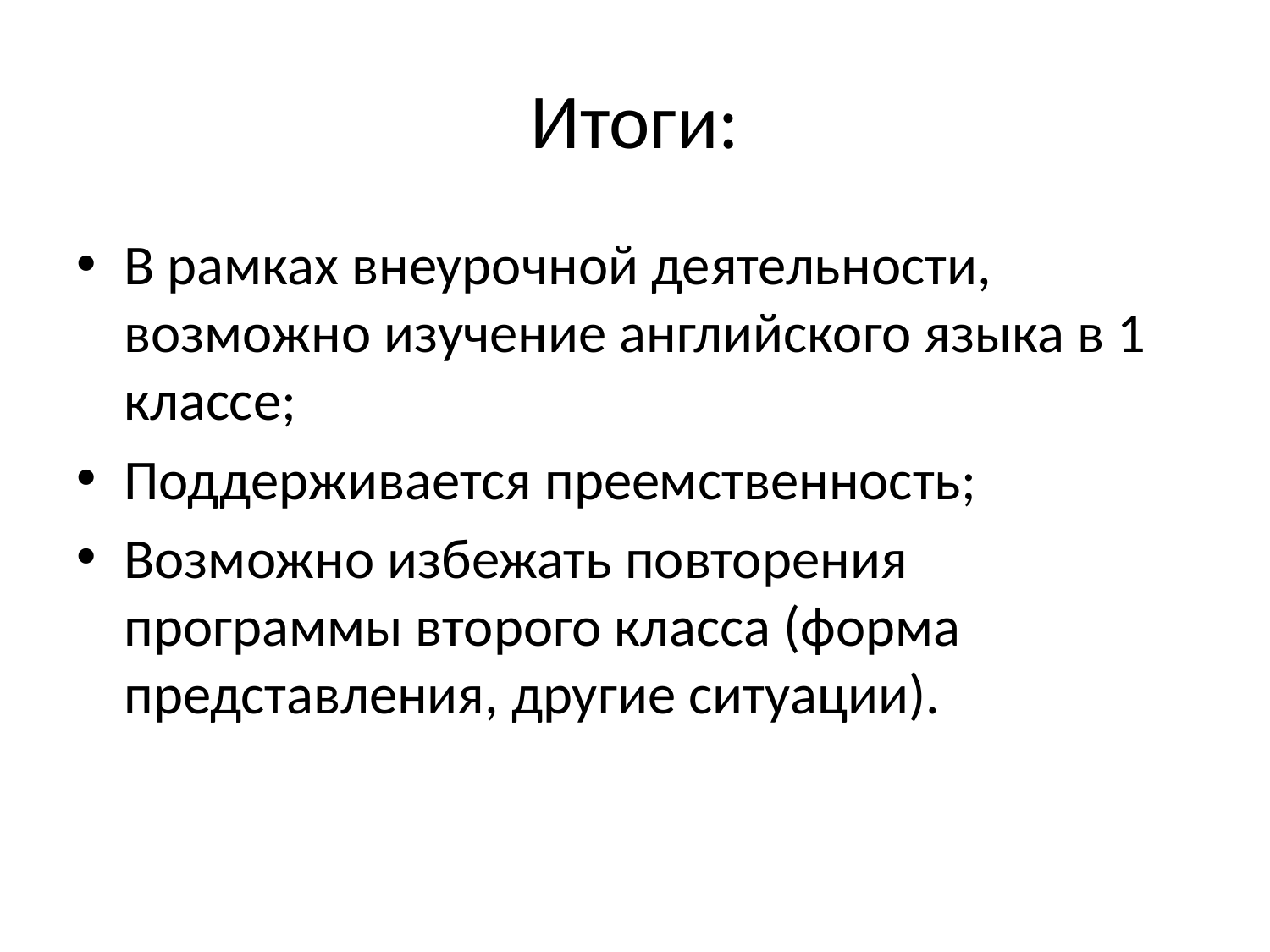

# Итоги:
В рамках внеурочной деятельности, возможно изучение английского языка в 1 классе;
Поддерживается преемственность;
Возможно избежать повторения программы второго класса (форма представления, другие ситуации).